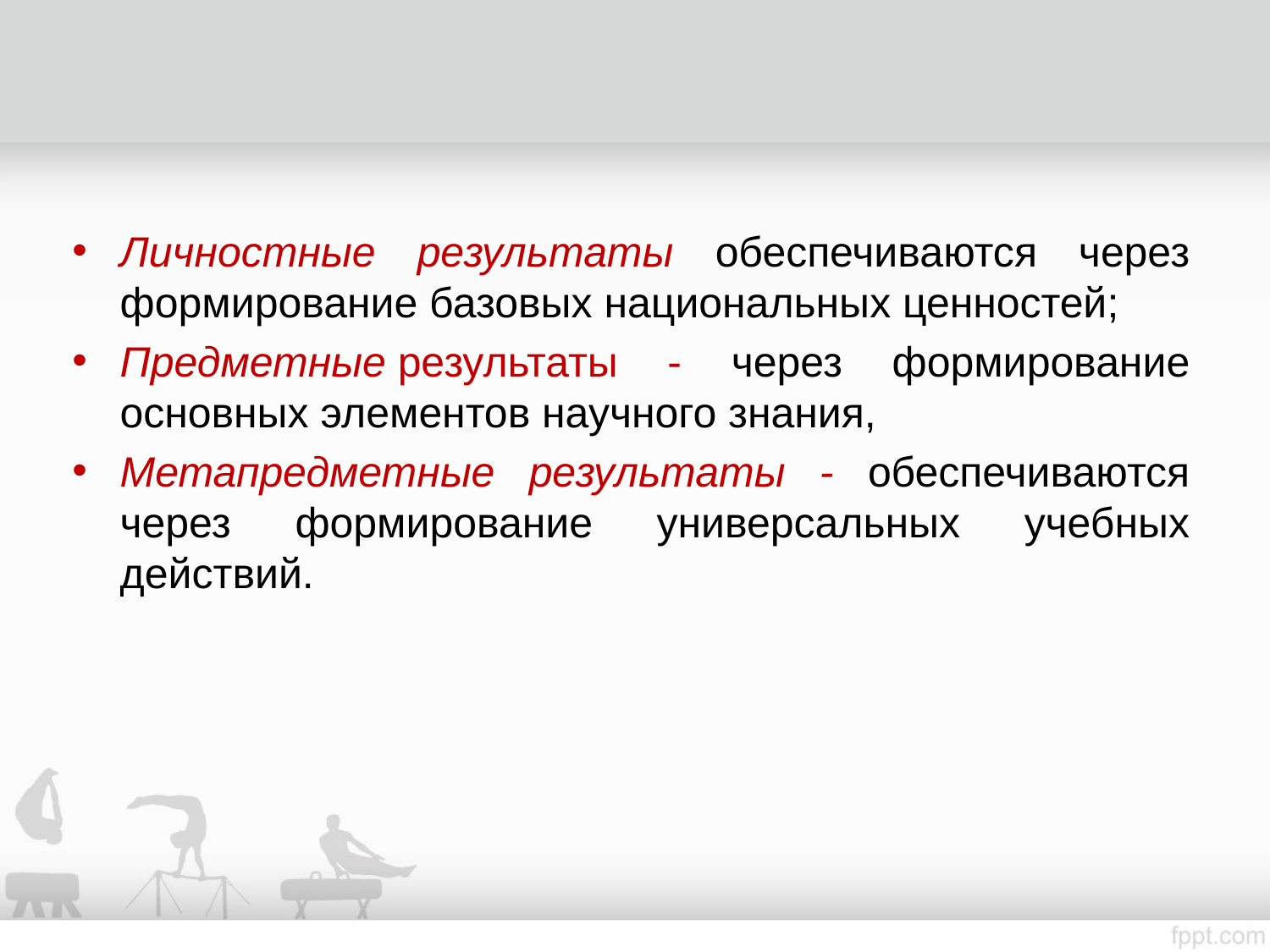

Личностные результаты обеспечиваются через формирование базовых национальных ценностей;
Предметные результаты - через формирование основных элементов научного знания,
Метапредметные результаты - обеспечиваются через формирование универсальных учебных действий.